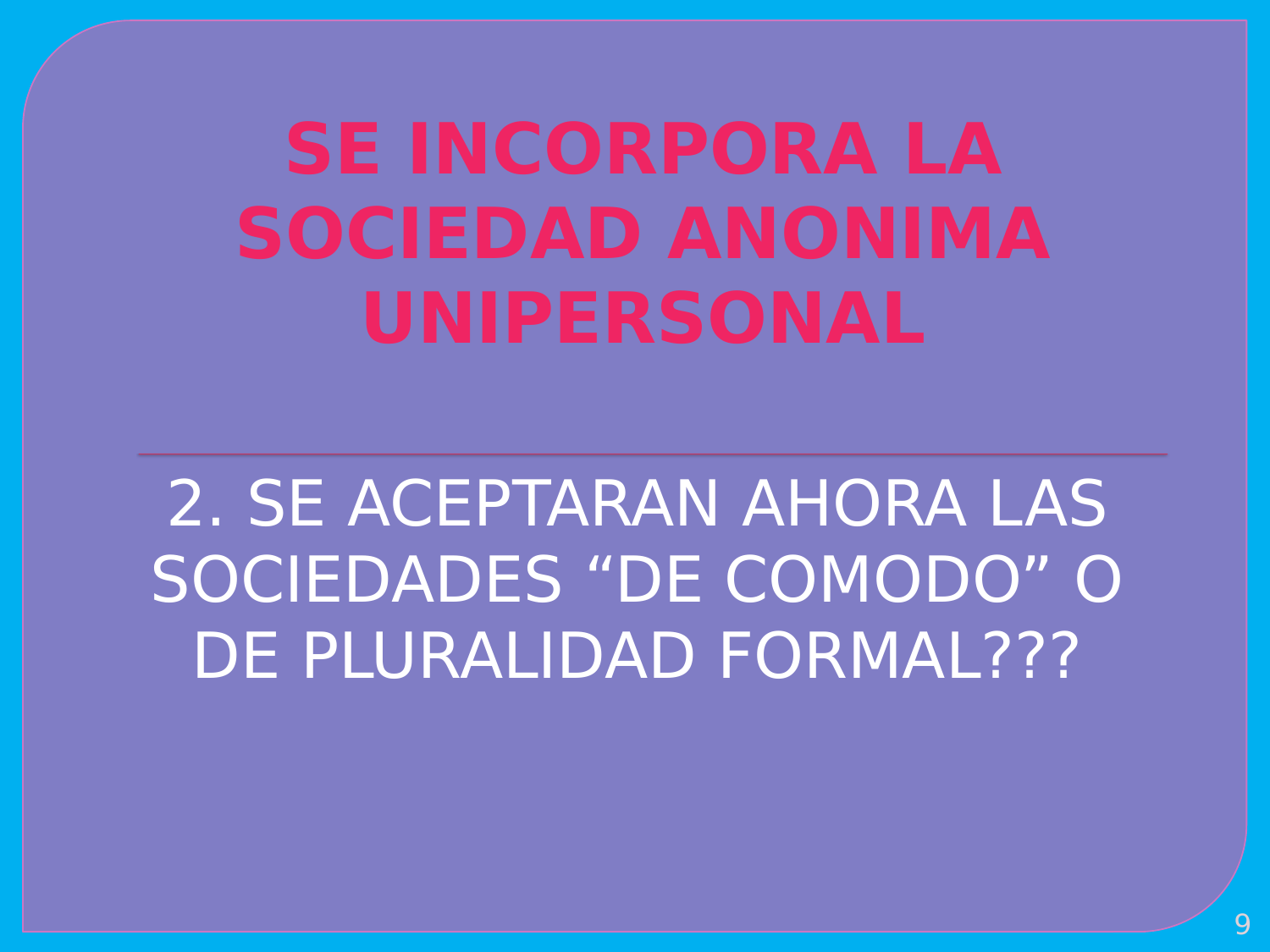

# SE INCORPORA LA SOCIEDAD ANONIMA UNIPERSONAL
2. SE ACEPTARAN AHORA LAS SOCIEDADES “DE COMODO” O DE PLURALIDAD FORMAL???
9